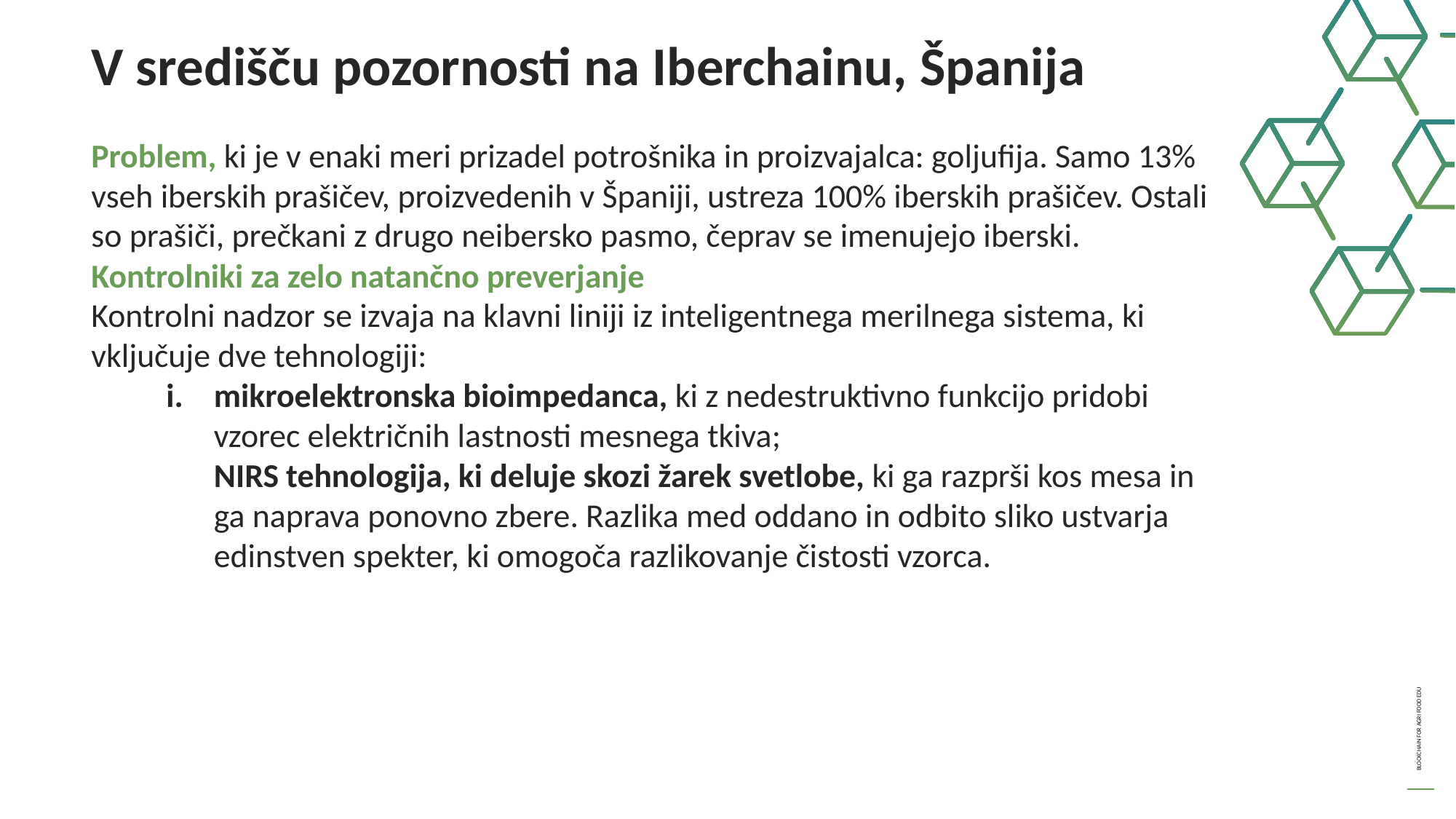

V središču pozornosti na Iberchainu, Španija
Problem, ki je v enaki meri prizadel potrošnika in proizvajalca: goljufija. Samo 13% vseh iberskih prašičev, proizvedenih v Španiji, ustreza 100% iberskih prašičev. Ostali so prašiči, prečkani z drugo neibersko pasmo, čeprav se imenujejo iberski.
Kontrolniki za zelo natančno preverjanje
Kontrolni nadzor se izvaja na klavni liniji iz inteligentnega merilnega sistema, ki vključuje dve tehnologiji:
mikroelektronska bioimpedanca, ki z nedestruktivno funkcijo pridobi vzorec električnih lastnosti mesnega tkiva;
NIRS tehnologija, ki deluje skozi žarek svetlobe, ki ga razprši kos mesa in ga naprava ponovno zbere. Razlika med oddano in odbito sliko ustvarja edinstven spekter, ki omogoča razlikovanje čistosti vzorca.